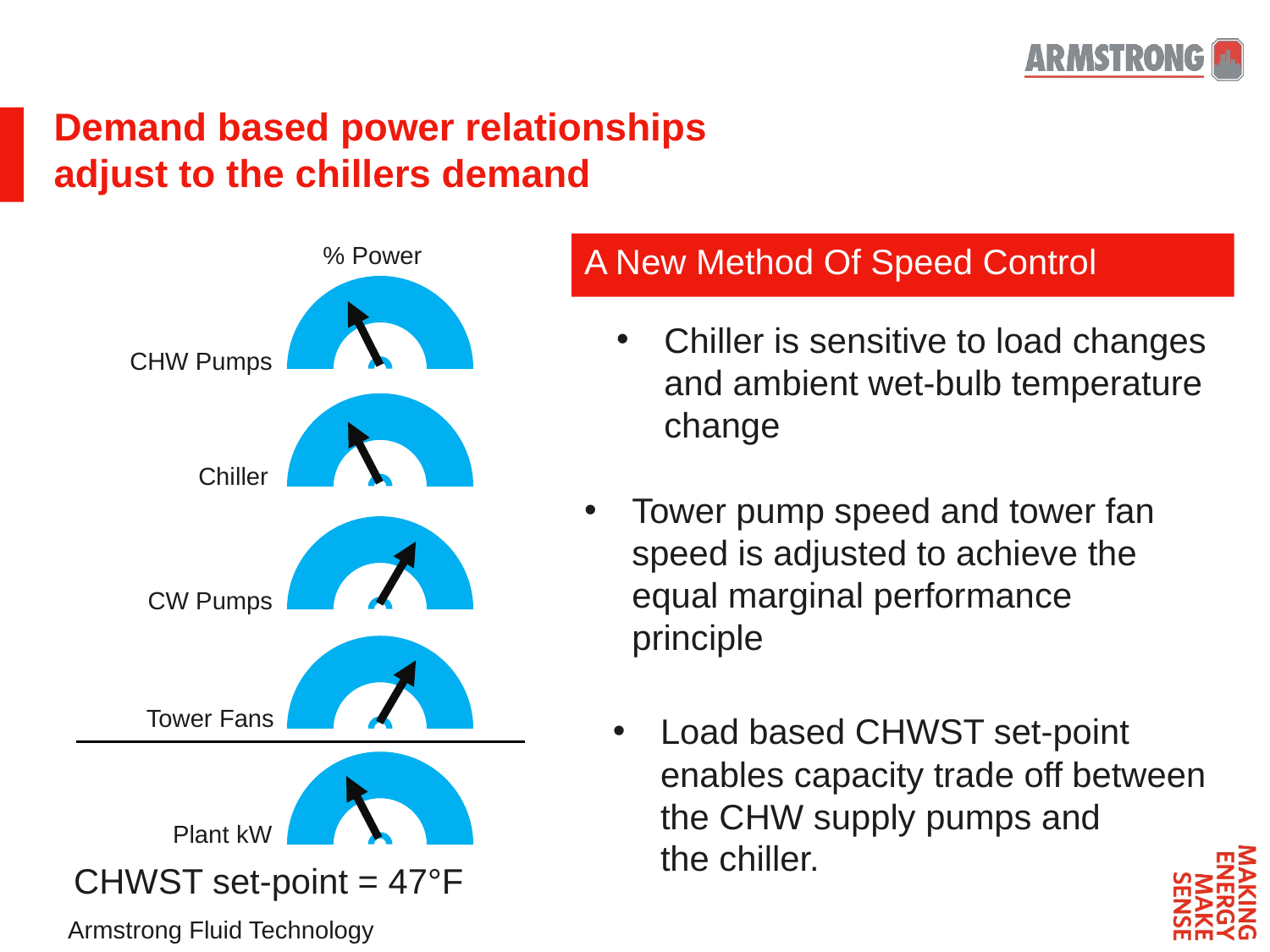

Demand based power relationships
adjust to the chillers demand
% Power
A New Method Of Speed Control

Chiller is sensitive to load changes
and ambient wet-bulb temperature
change
CHW Pumps

Chiller

Tower pump speed and tower fan speed is adjusted to achieve the equal marginal performance principle

CW Pumps

Tower Fans
Load based CHWST set-point
enables capacity trade off between
the CHW supply pumps and
the chiller.

Plant kW

CHWST set-point = 47°F